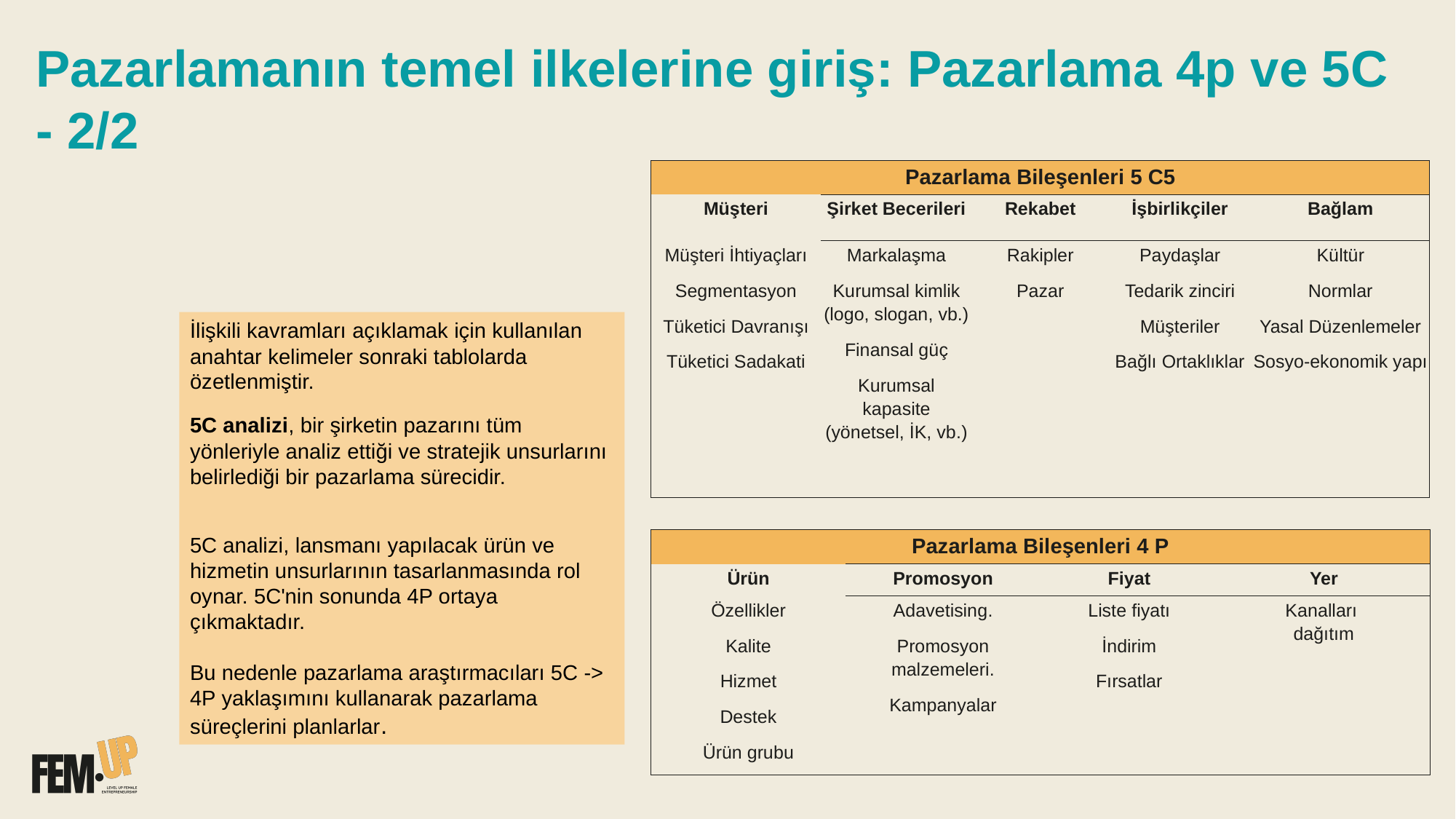

Pazarlamanın temel ilkelerine giriş: Pazarlama 4p ve 5C - 2/2
| Pazarlama Bileşenleri 5 C5 |  |  |  |  |
| --- | --- | --- | --- | --- |
| Müşteri | Şirket Becerileri | Rekabet | İşbirlikçiler | Bağlam |
| Müşteri İhtiyaçları Segmentasyon Tüketici Davranışı Tüketici Sadakati | Markalaşma Kurumsal kimlik (logo, slogan, vb.) Finansal güç Kurumsal kapasite (yönetsel, İK, vb.) | Rakipler Pazar | Paydaşlar Tedarik zinciri Müşteriler Bağlı Ortaklıklar | Kültür Normlar Yasal Düzenlemeler Sosyo-ekonomik yapı |

İlişkili kavramları açıklamak için kullanılan anahtar kelimeler sonraki tablolarda özetlenmiştir.
5C analizi, bir şirketin pazarını tüm yönleriyle analiz ettiği ve stratejik unsurlarını belirlediği bir pazarlama sürecidir.
5C analizi, lansmanı yapılacak ürün ve hizmetin unsurlarının tasarlanmasında rol oynar. 5C'nin sonunda 4P ortaya çıkmaktadır.
Bu nedenle pazarlama araştırmacıları 5C -> 4P yaklaşımını kullanarak pazarlama süreçlerini planlarlar.
| Pazarlama Bileşenleri 4 P |  |  |  |
| --- | --- | --- | --- |
| Ürün | Promosyon | Fiyat | Yer |
| Özellikler Kalite Hizmet Destek Ürün grubu | Adavetising. Promosyon malzemeleri. Kampanyalar | Liste fiyatı İndirim Fırsatlar | Kanalları dağıtım |